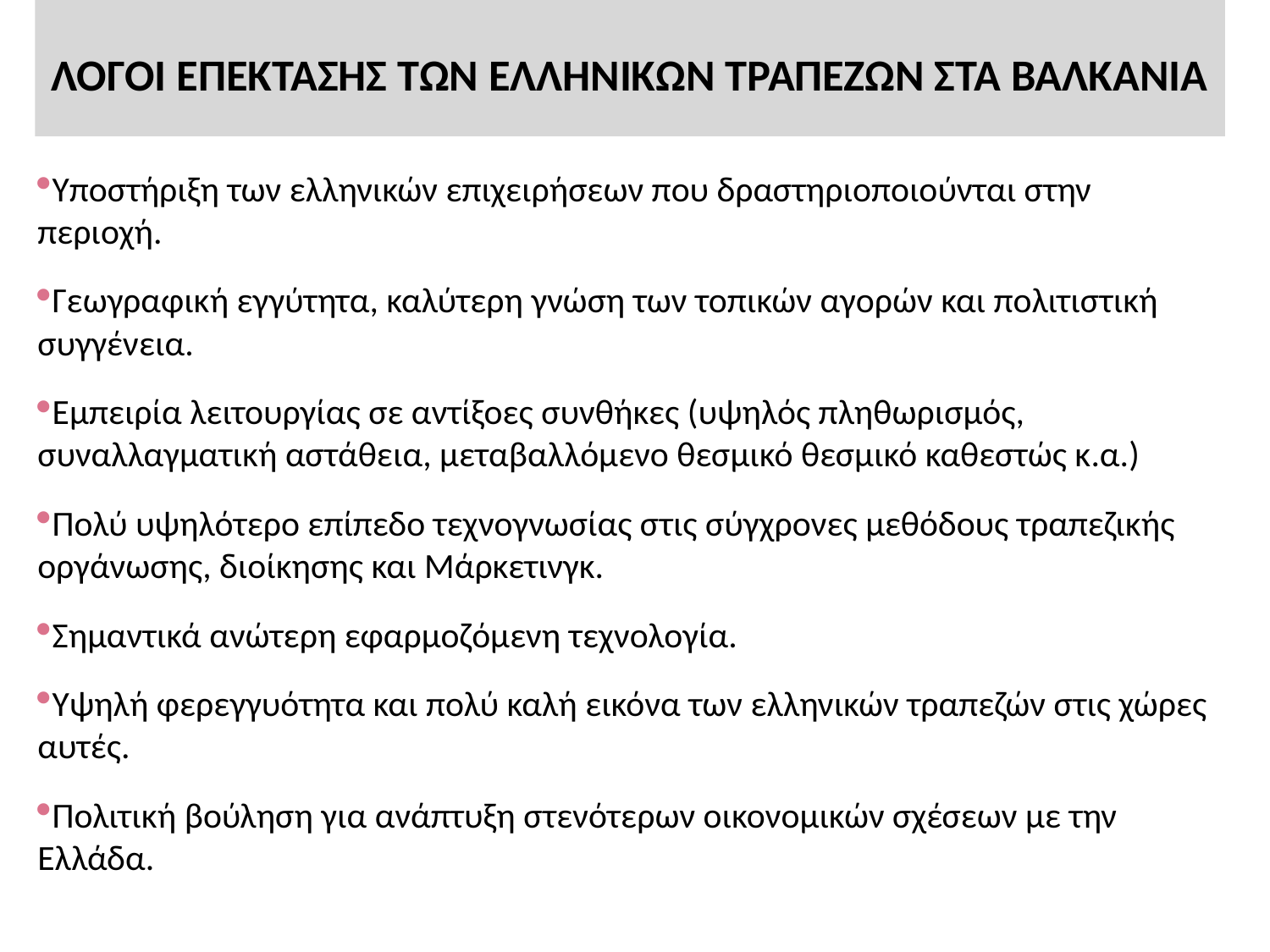

ΛΟΓΟΙ ΕΠΕΚΤΑΣΗΣ ΤΩΝ ΕΛΛΗΝΙΚΩΝ ΤΡΑΠΕΖΩΝ ΣΤΑ ΒΑΛΚΑΝΙΑ

Υποστήριξη των ελληνικών επιχειρήσεων που δραστηριοποιούνται στην περιοχή.

Γεωγραφική εγγύτητα, καλύτερη γνώση των τοπικών αγορών και πολιτιστική συγγένεια.

Εμπειρία λειτουργίας σε αντίξοες συνθήκες (υψηλός πληθωρισμός, συναλλαγματική αστάθεια, μεταβαλλόμενο θεσμικό θεσμικό καθεστώς κ.α.)

Πολύ υψηλότερο επίπεδο τεχνογνωσίας στις σύγχρονες μεθόδους τραπεζικής οργάνωσης, διοίκησης και Μάρκετινγκ.

Σημαντικά ανώτερη εφαρμοζόμενη τεχνολογία.

Υψηλή φερεγγυότητα και πολύ καλή εικόνα των ελληνικών τραπεζών στις χώρες αυτές.

Πολιτική βούληση για ανάπτυξη στενότερων οικονομικών σχέσεων με την Ελλάδα.